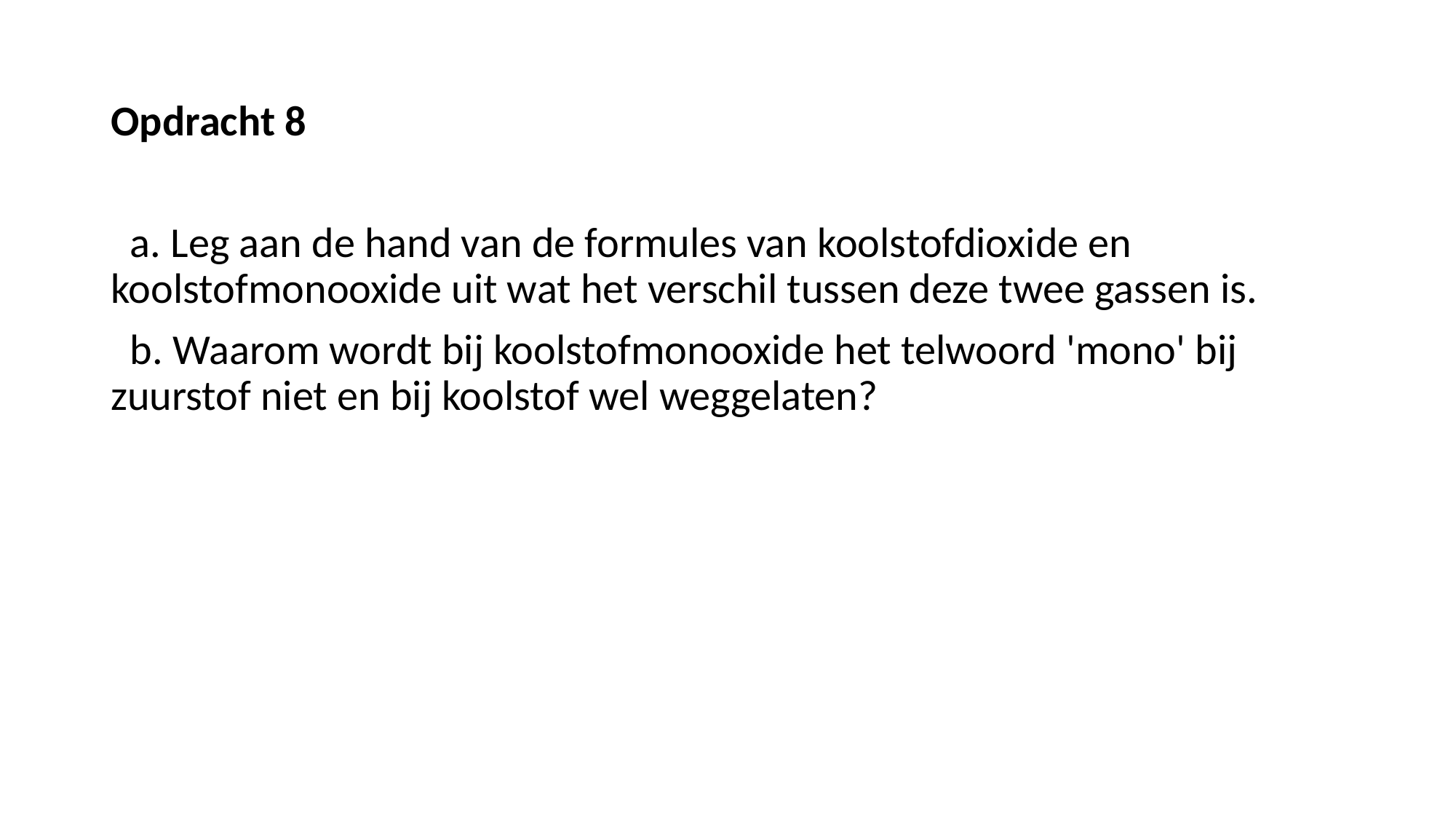

Opdracht 8

  a. Leg aan de hand van de formules van koolstofdioxide en koolstofmonooxide uit wat het verschil tussen deze twee gassen is.
  b. Waarom wordt bij koolstofmonooxide het telwoord 'mono' bij zuurstof niet en bij koolstof wel weggelaten?